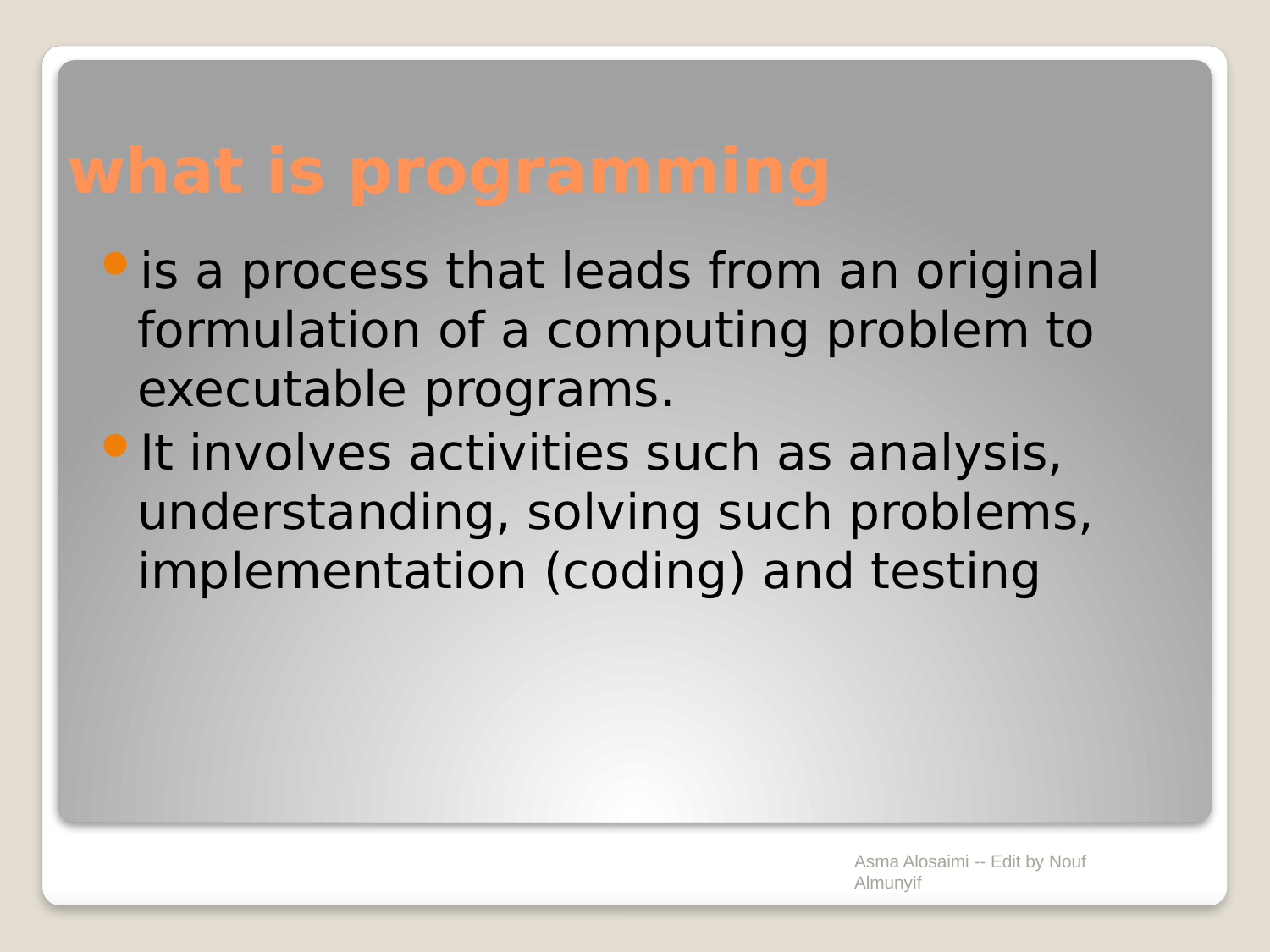

# what is programming
is a process that leads from an original formulation of a computing problem to executable programs.
It involves activities such as analysis, understanding, solving such problems, implementation (coding) and testing
Asma Alosaimi -- Edit by Nouf Almunyif